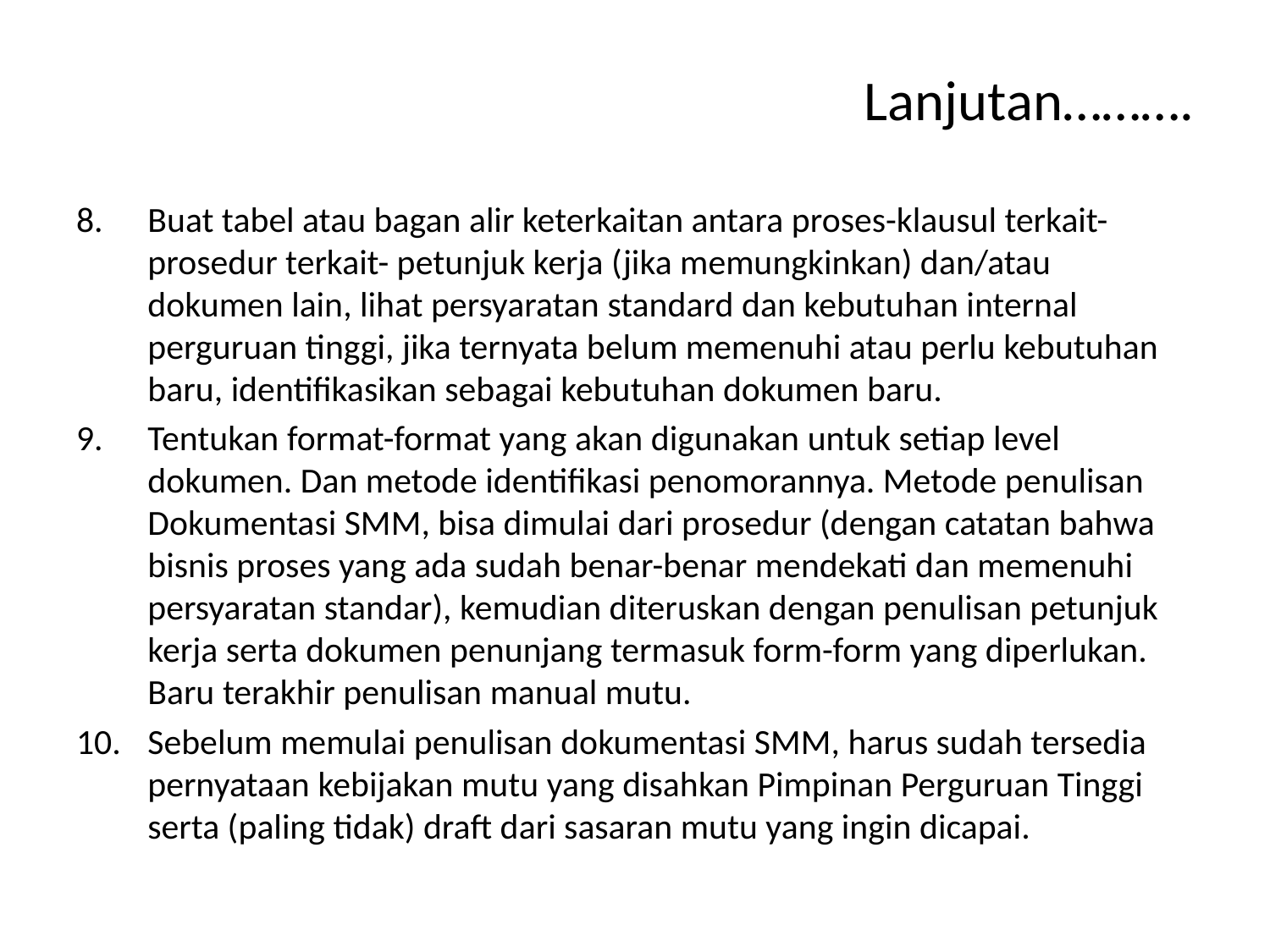

# Lanjutan……….
Buat tabel atau bagan alir keterkaitan antara proses-klausul terkait-prosedur terkait- petunjuk kerja (jika memungkinkan) dan/atau dokumen lain, lihat persyaratan standard dan kebutuhan internal perguruan tinggi, jika ternyata belum memenuhi atau perlu kebutuhan baru, identifikasikan sebagai kebutuhan dokumen baru.
Tentukan format-format yang akan digunakan untuk setiap level dokumen. Dan metode identifikasi penomorannya. Metode penulisan Dokumentasi SMM, bisa dimulai dari prosedur (dengan catatan bahwa bisnis proses yang ada sudah benar-benar mendekati dan memenuhi persyaratan standar), kemudian diteruskan dengan penulisan petunjuk kerja serta dokumen penunjang termasuk form-form yang diperlukan. Baru terakhir penulisan manual mutu.
Sebelum memulai penulisan dokumentasi SMM, harus sudah tersedia pernyataan kebijakan mutu yang disahkan Pimpinan Perguruan Tinggi serta (paling tidak) draft dari sasaran mutu yang ingin dicapai.